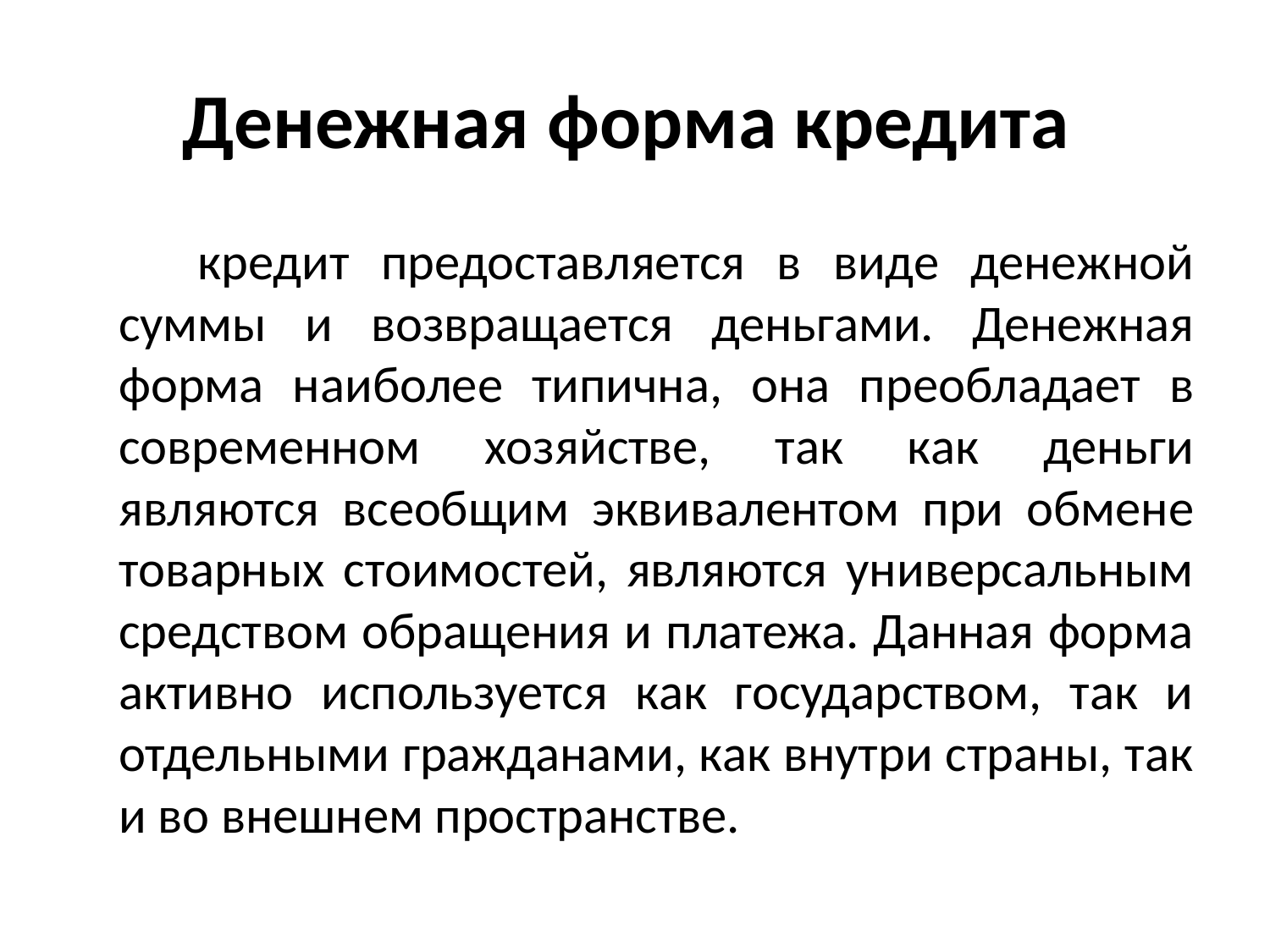

# Денежная форма кредита
    кредит предоставляется в виде денежной суммы и возвращается деньгами. Денежная форма наиболее типична, она преобладает в современном хозяйстве, так как деньги являются всеобщим эквивалентом при обмене товарных стоимостей, являются универсальным средством обращения и платежа. Данная форма активно используется как государством, так и отдельными гражданами, как внутри страны, так и во внешнем пространстве.